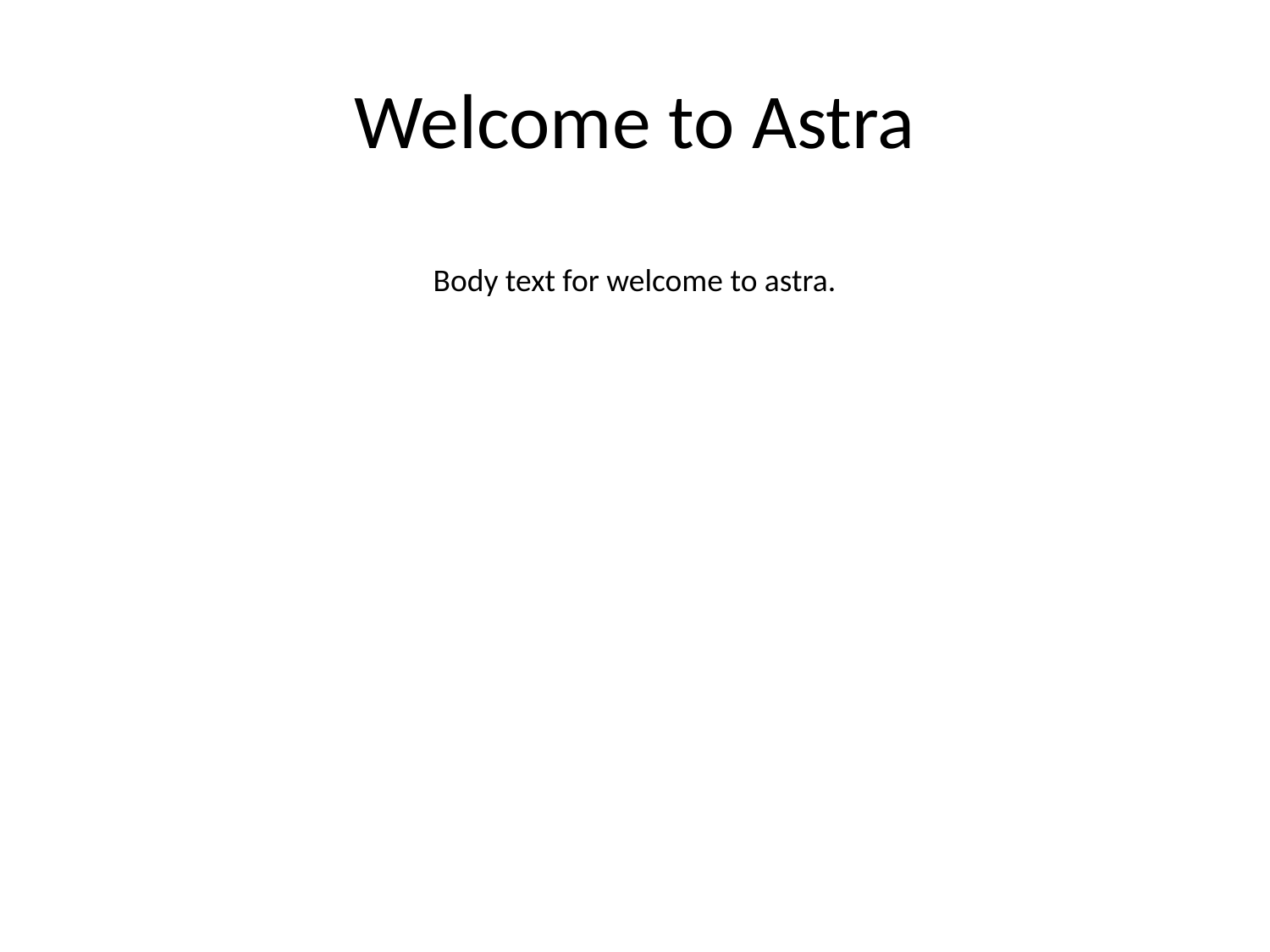

# Welcome to Astra
Body text for welcome to astra.